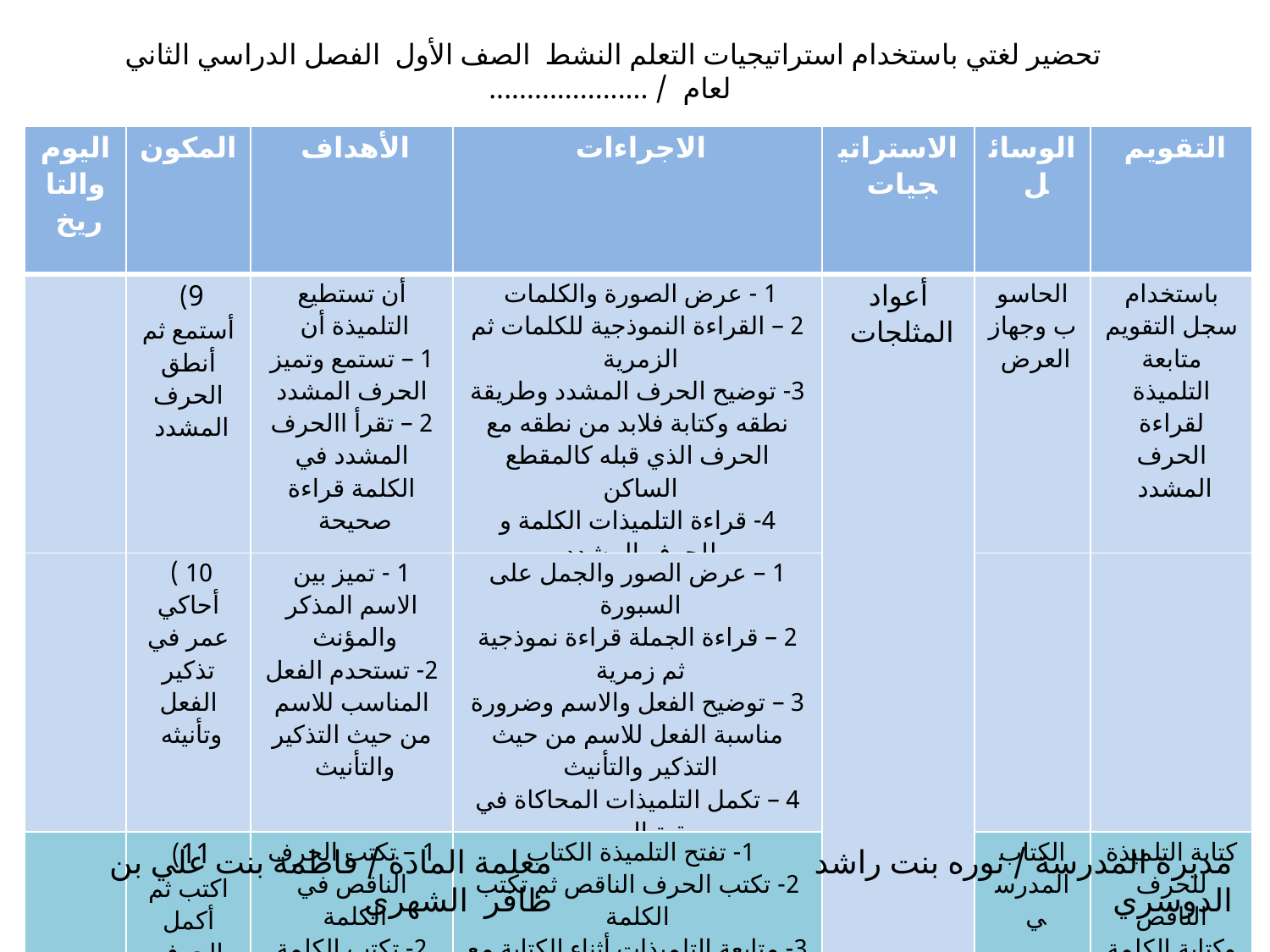

تحضير لغتي باستخدام استراتيجيات التعلم النشط  الصف الأول  الفصل الدراسي الثاني  لعام  / .....................

| اليوم والتاريخ | المكون | الأهداف | الاجراءات | الاستراتيجيات | الوسائل | التقويم |
| --- | --- | --- | --- | --- | --- | --- |
|  | 9) أستمع ثم أنطق الحرف المشدد | أن تستطيع التلميذة أن 1 – تستمع وتميز الحرف المشدد 2 – تقرأ االحرف المشدد في الكلمة قراءة صحيحة | 1 - عرض الصورة والكلمات 2 – القراءة النموذجية للكلمات ثم الزمرية 3- توضيح الحرف المشدد وطريقة نطقه وكتابة فلابد من نطقه مع الحرف الذي قبله كالمقطع الساكن 4- قراءة التلميذات الكلمة و للحرف المشدد | أعواد المثلجات | الحاسوب وجهاز العرض | باستخدام سجل التقويم متابعة التلميذة لقراءة الحرف المشدد |
|  | 10 ) أحاكي عمر في تذكير الفعل وتأنيثه | 1 - تميز بين الاسم المذكر والمؤنث 2- تستحدم الفعل المناسب للاسم من حيث التذكير والتأنيث | 1 – عرض الصور والجمل على السبورة 2 – قراءة الجملة قراءة نموذجية ثم زمرية 3 – توضيح الفعل والاسم وضرورة مناسبة الفعل للاسم من حيث التذكير والتأنيث 4 – تكمل التلميذات المحاكاة في بقية الصور |  |  |  |
|  | 11) اكتب ثم أكمل الحرف الناقص ثم أكتب الكلمة | 1 – تكتب الحرف الناقص في الكلمة 2- تكتب الكلمة كتابة صحيحة | 1- تفتح التلميذة الكتاب 2- تكتب الحرف الناقص ثم تكتب الكلمة 3- متابعة التلميذات أثناء الكتابة مع التصويب |  | الكتاب المدرسي | كتابة التلميذة للحرف الناقص وكتابة الكلمة كتابة صحيحة بالمتابعة |
معلمة المادة / فاطمة بنت علي بن ظافر  الشهري
مديرة المدرسة / نوره بنت راشد الدوسري